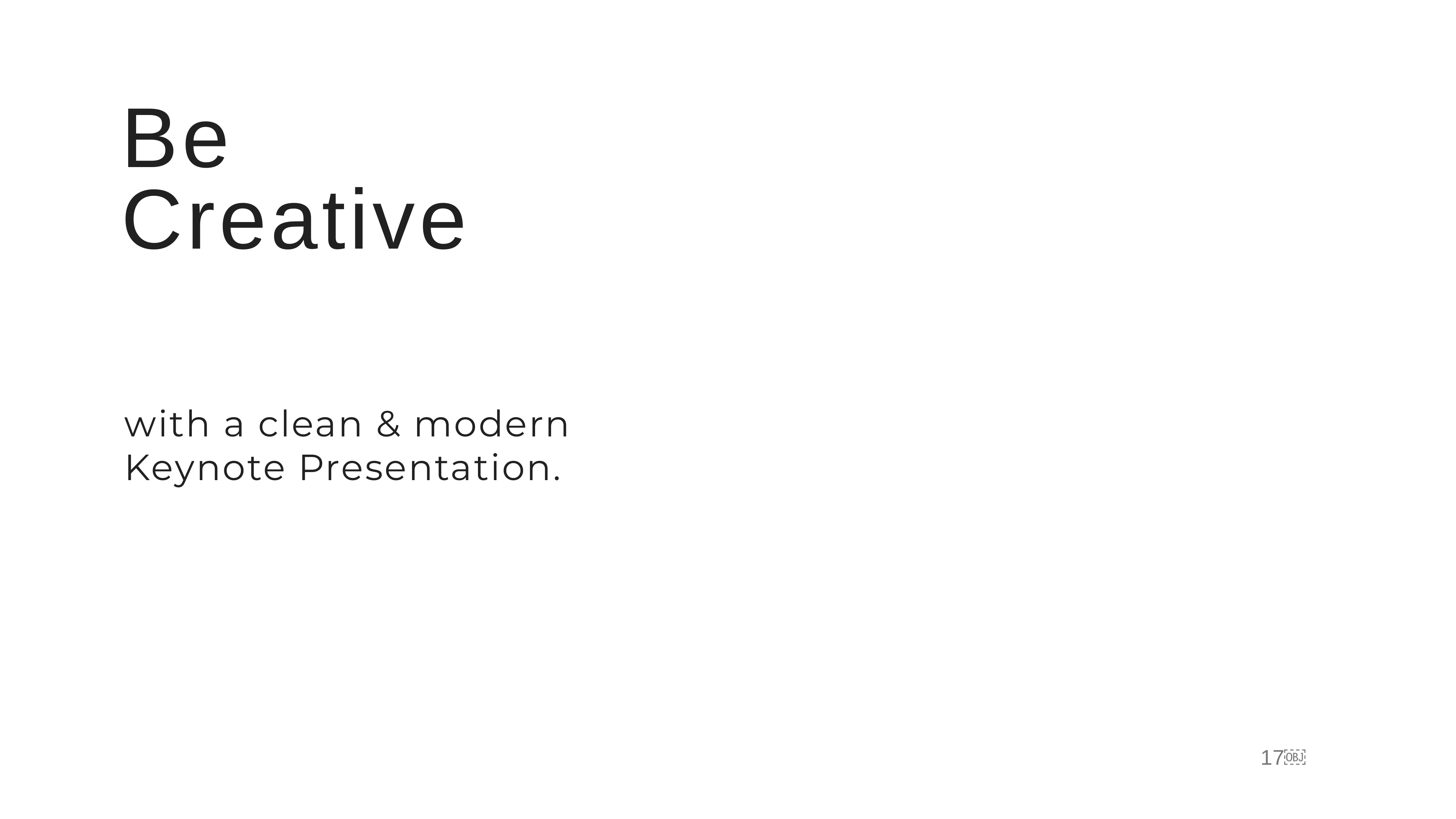

Be
Creative
with a clean & modern
Keynote Presentation.